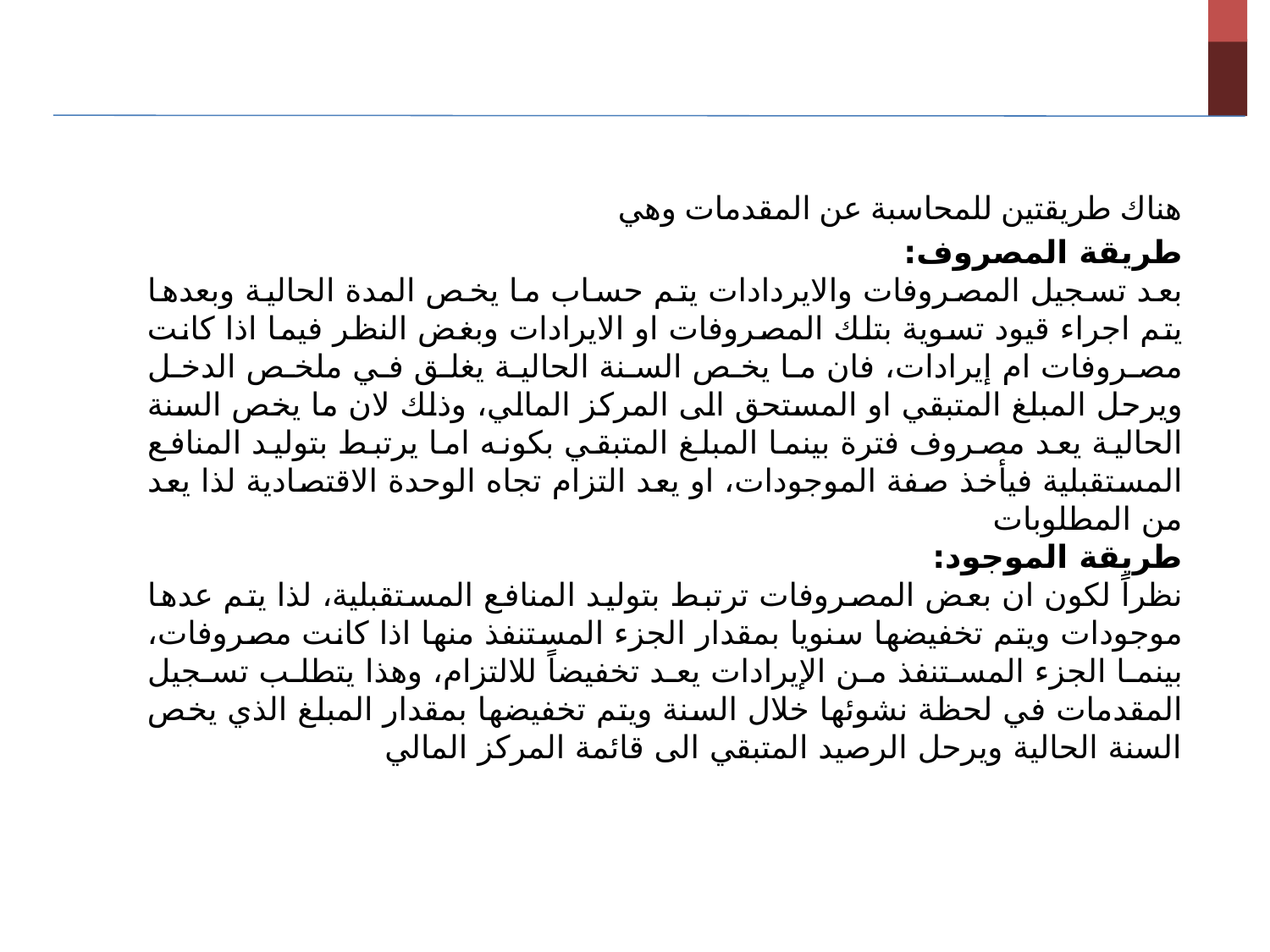

هناك طريقتين للمحاسبة عن المقدمات وهي
طريقة المصروف:
بعد تسجيل المصروفات والايردادات يتم حساب ما يخص المدة الحالية وبعدها يتم اجراء قيود تسوية بتلك المصروفات او الايرادات وبغض النظر فيما اذا كانت مصروفات ام إيرادات، فان ما يخص السنة الحالية يغلق في ملخص الدخل ويرحل المبلغ المتبقي او المستحق الى المركز المالي، وذلك لان ما يخص السنة الحالية يعد مصروف فترة بينما المبلغ المتبقي بكونه اما يرتبط بتوليد المنافع المستقبلية فيأخذ صفة الموجودات، او يعد التزام تجاه الوحدة الاقتصادية لذا يعد من المطلوبات
طريقة الموجود:
نظراً لكون ان بعض المصروفات ترتبط بتوليد المنافع المستقبلية، لذا يتم عدها موجودات ويتم تخفيضها سنويا بمقدار الجزء المستنفذ منها اذا كانت مصروفات، بينما الجزء المستنفذ من الإيرادات يعد تخفيضاً للالتزام، وهذا يتطلب تسجيل المقدمات في لحظة نشوئها خلال السنة ويتم تخفيضها بمقدار المبلغ الذي يخص السنة الحالية ويرحل الرصيد المتبقي الى قائمة المركز المالي
5